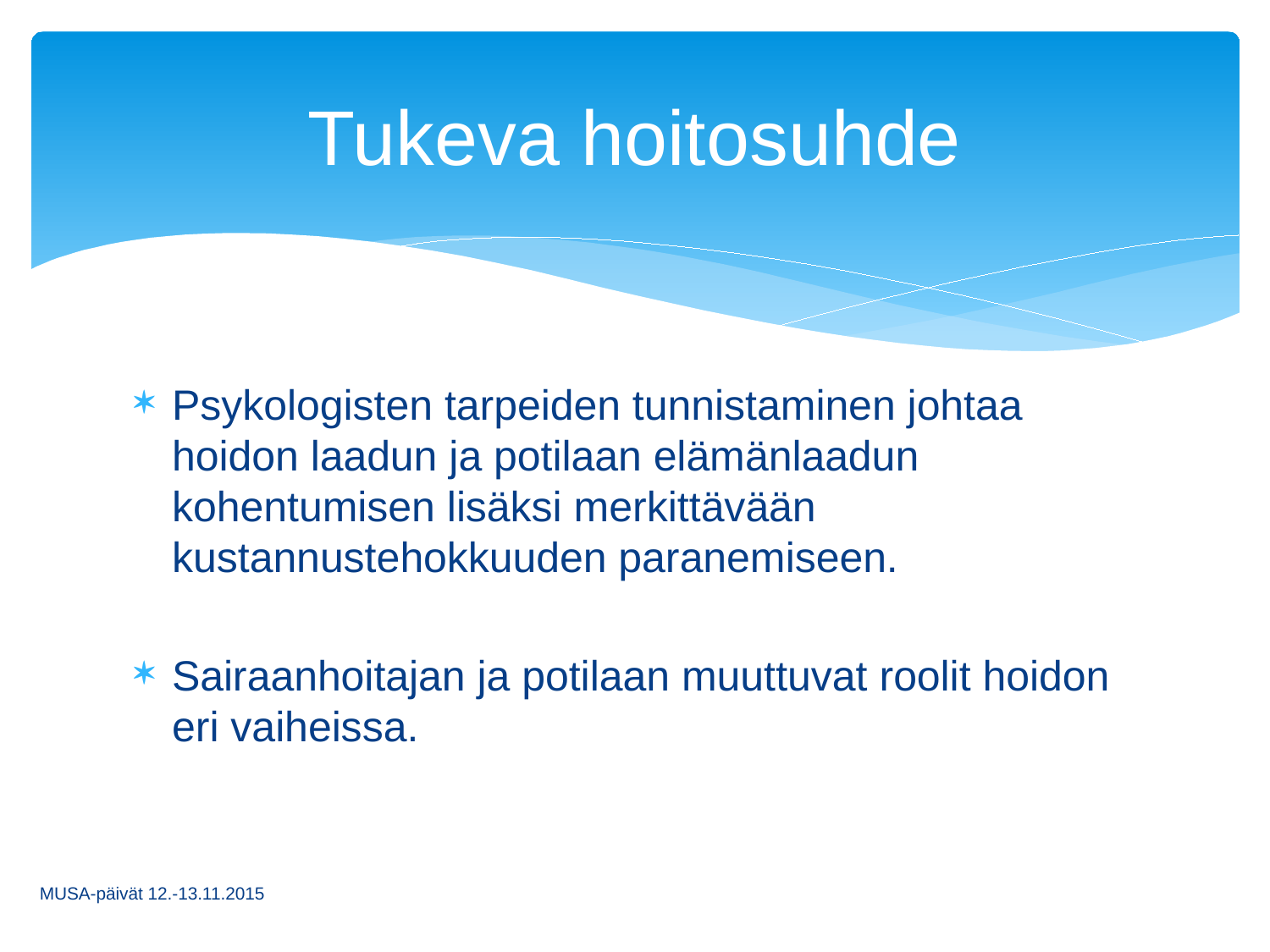

# Tukeva hoitosuhde
Psykologisten tarpeiden tunnistaminen johtaa hoidon laadun ja potilaan elämänlaadun kohentumisen lisäksi merkittävään kustannustehokkuuden paranemiseen.

Sairaanhoitajan ja potilaan muuttuvat roolit hoidon eri vaiheissa.
MUSA-päivät 12.-13.11.2015